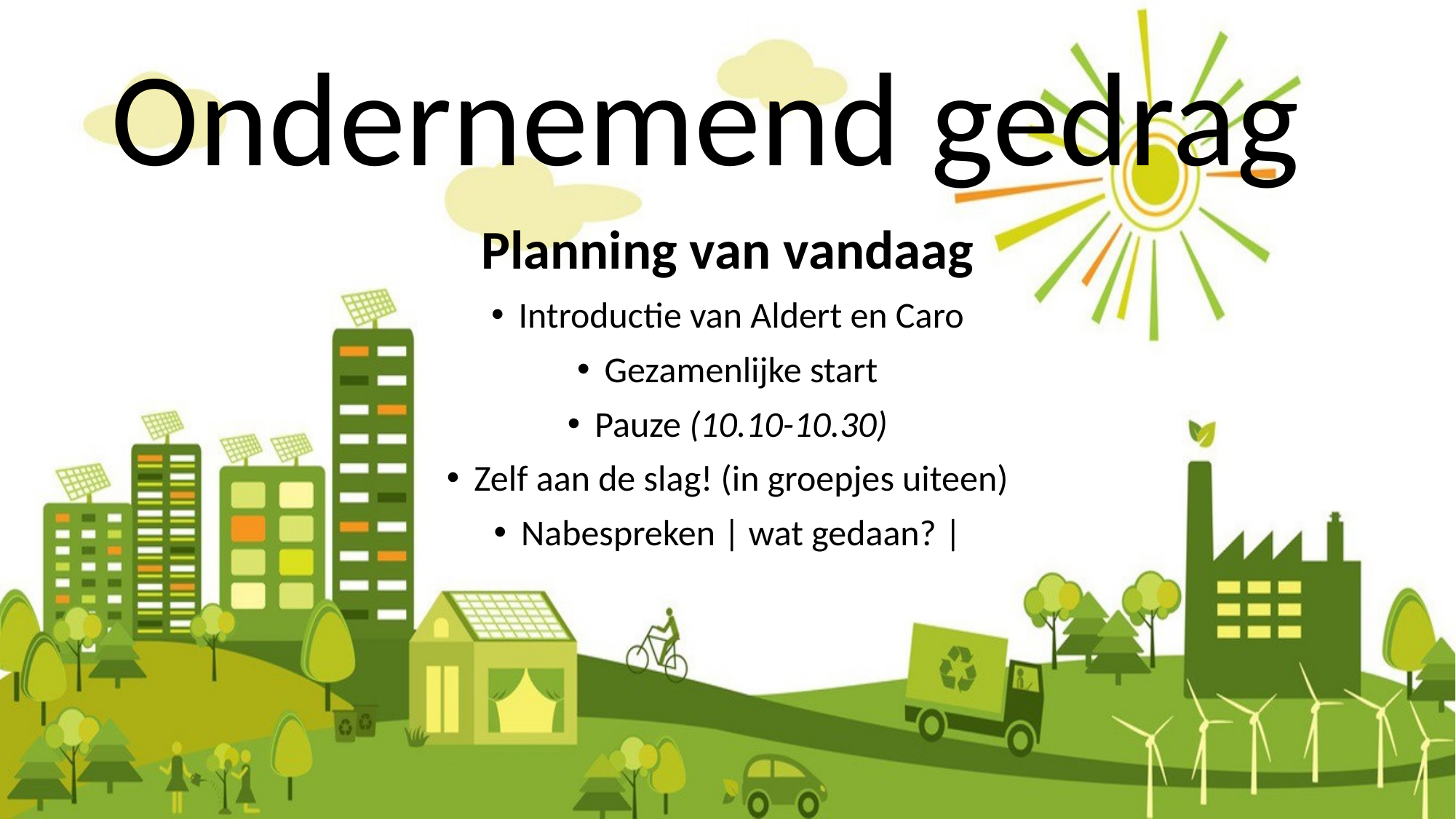

# Ondernemend gedrag
Planning van vandaag
Introductie van Aldert en Caro
Gezamenlijke start
Pauze (10.10-10.30)
Zelf aan de slag! (in groepjes uiteen)
Nabespreken | wat gedaan? |